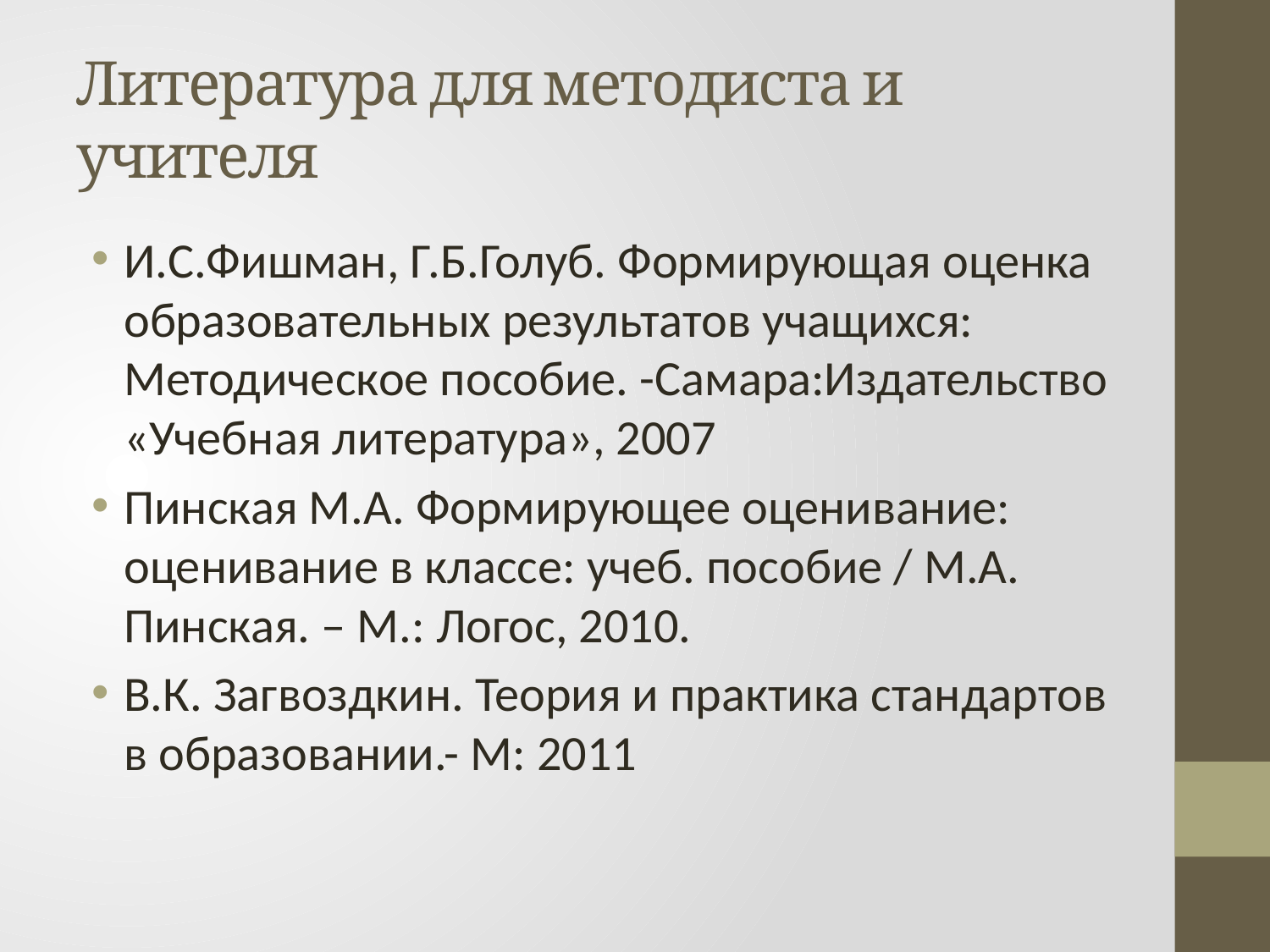

# Литература для методиста и учителя
И.С.Фишман, Г.Б.Голуб. Формирующая оценка образовательных результатов учащихся: Методическое пособие. -Самара:Издательство «Учебная литература», 2007
Пинская М.А. Формирующее оценивание: оценивание в классе: учеб. пособие / М.А. Пинская. – М.: Логос, 2010.
В.К. Загвоздкин. Теория и практика стандартов в образовании.- М: 2011